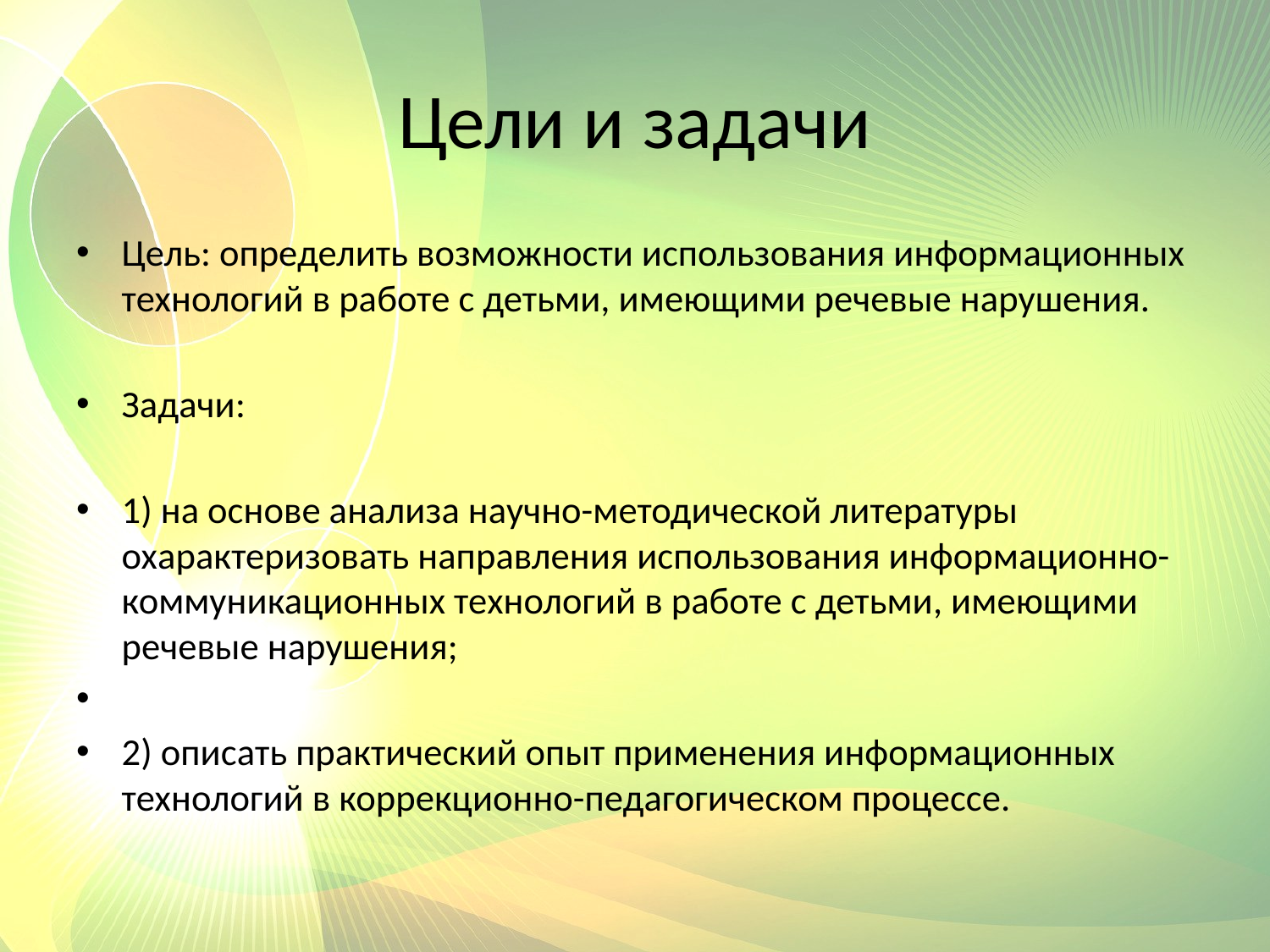

# Цели и задачи
Цель: определить возможности использования информационных технологий в работе с детьми, имеющими речевые нарушения.

Задачи:

1) на основе анализа научно-методической литературы охарактеризовать направления использования информационно-коммуникационных технологий в работе с детьми, имеющими речевые нарушения;

2) описать практический опыт применения информационных технологий в коррекционно-педагогическом процессе.